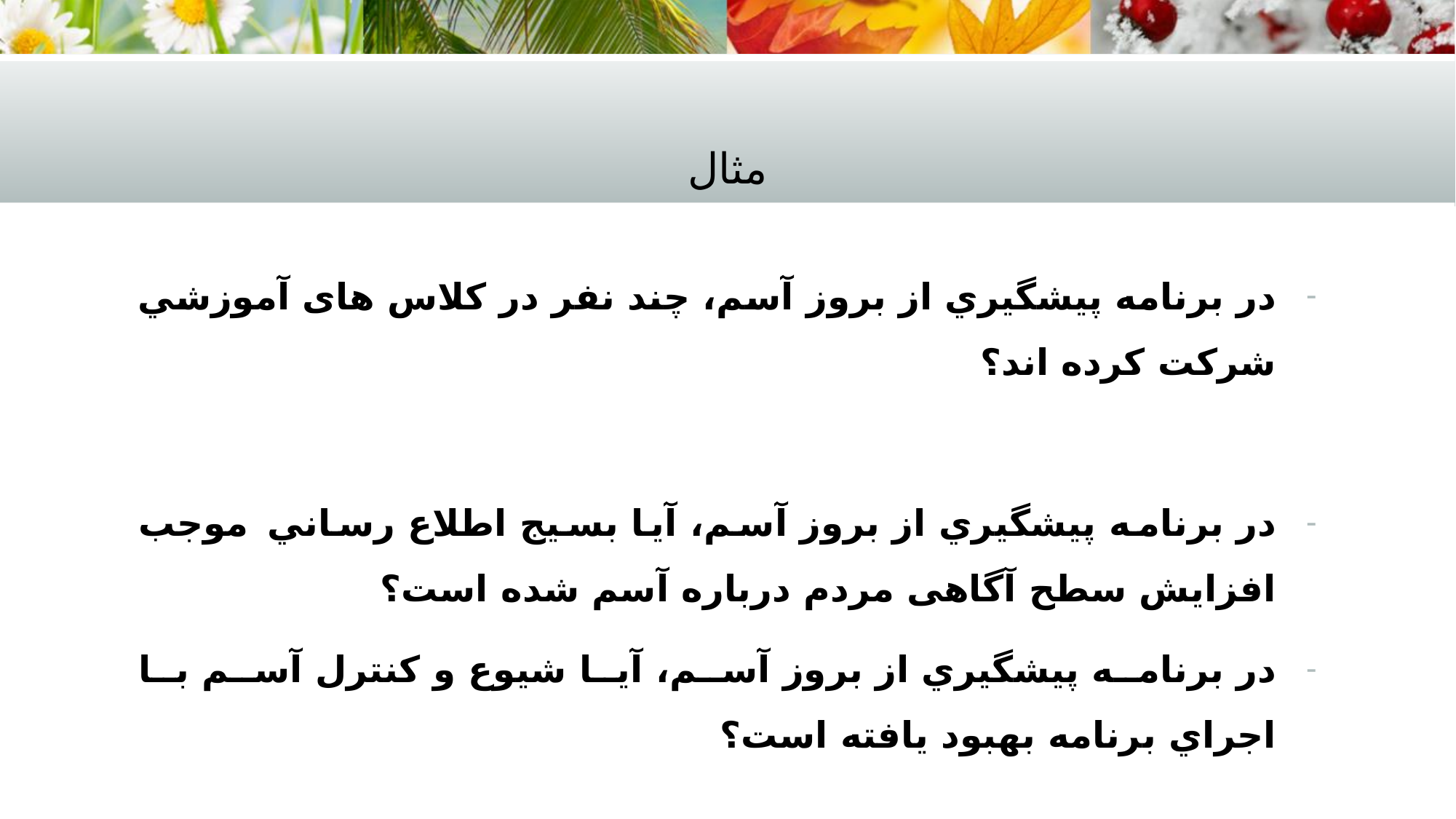

# مثال
در برنامه پيشگيري از بروز آسم، چند نفر در کلاس های آموزشي شركت كرده اند؟

در برنامه پيشگيري از بروز آسم، آيا بسيج اطلاع رساني موجب افزايش سطح آگاهی مردم درباره آسم شده است؟
در برنامه پيشگيري از بروز آسم، آيا شيوع و كنترل آسم با اجراي برنامه بهبود يافته است؟